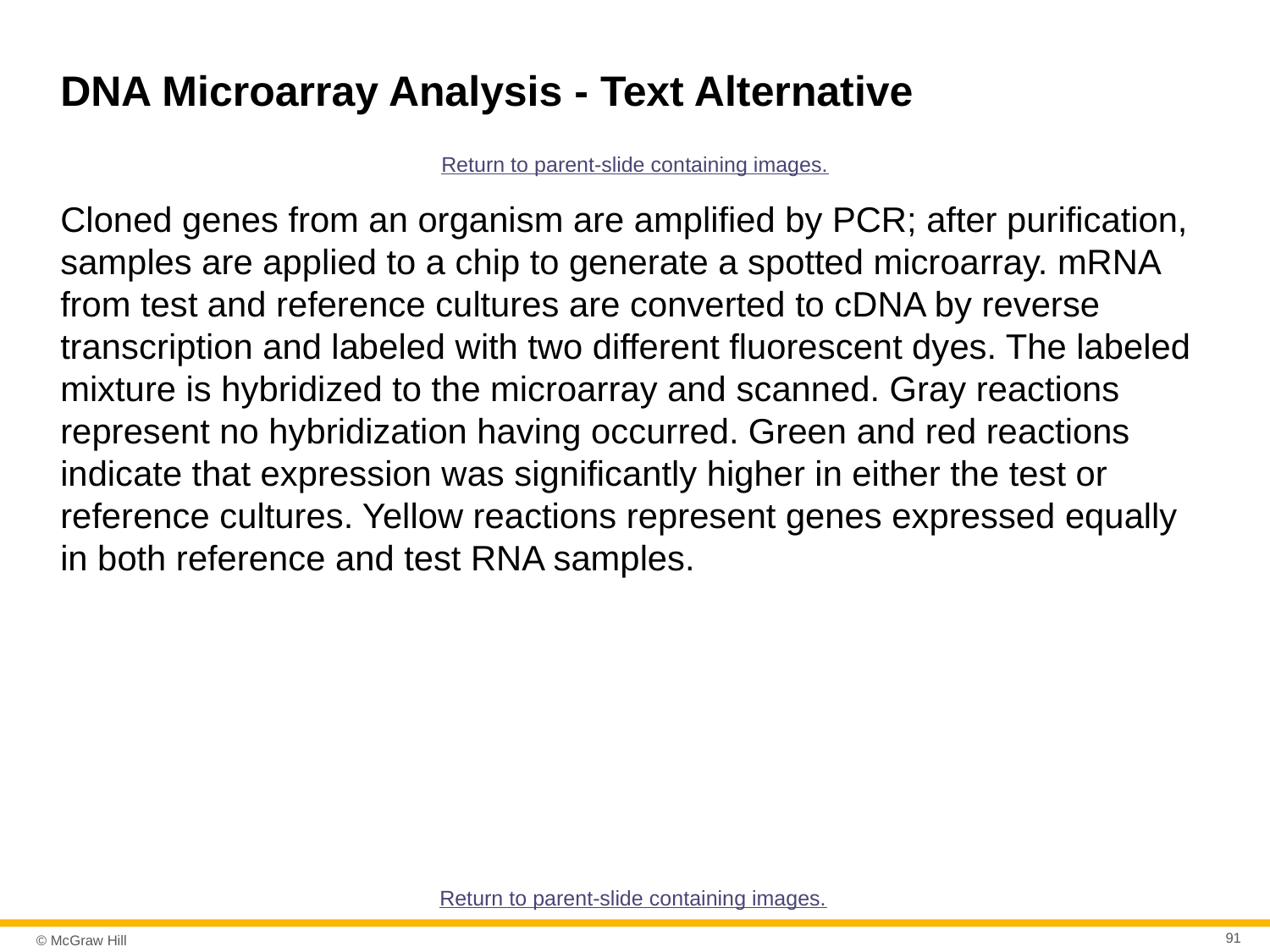

# DNA Microarray Analysis - Text Alternative
Return to parent-slide containing images.
Cloned genes from an organism are amplified by PCR; after purification, samples are applied to a chip to generate a spotted microarray. mRNA from test and reference cultures are converted to cDNA by reverse transcription and labeled with two different fluorescent dyes. The labeled mixture is hybridized to the microarray and scanned. Gray reactions represent no hybridization having occurred. Green and red reactions indicate that expression was significantly higher in either the test or reference cultures. Yellow reactions represent genes expressed equally in both reference and test RNA samples.
Return to parent-slide containing images.